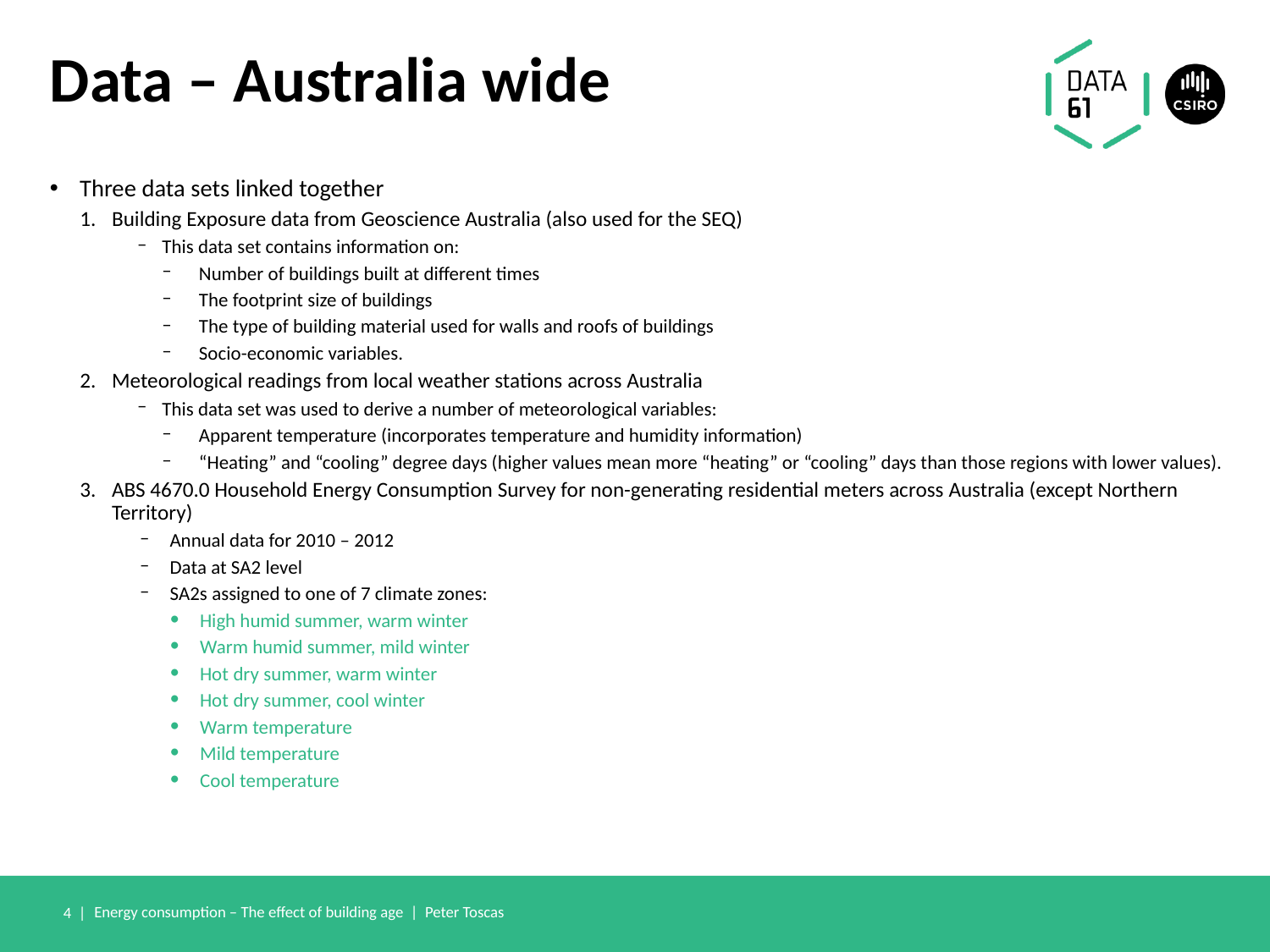

# Data – Australia wide
Three data sets linked together
Building Exposure data from Geoscience Australia (also used for the SEQ)
This data set contains information on:
Number of buildings built at different times
The footprint size of buildings
The type of building material used for walls and roofs of buildings
Socio-economic variables.
Meteorological readings from local weather stations across Australia
This data set was used to derive a number of meteorological variables:
Apparent temperature (incorporates temperature and humidity information)
“Heating” and “cooling” degree days (higher values mean more “heating” or “cooling” days than those regions with lower values).
ABS 4670.0 Household Energy Consumption Survey for non-generating residential meters across Australia (except Northern Territory)
Annual data for 2010 – 2012
Data at SA2 level
SA2s assigned to one of 7 climate zones:
High humid summer, warm winter
Warm humid summer, mild winter
Hot dry summer, warm winter
Hot dry summer, cool winter
Warm temperature
Mild temperature
Cool temperature

4  |
Energy consumption – The effect of building age  |  Peter Toscas